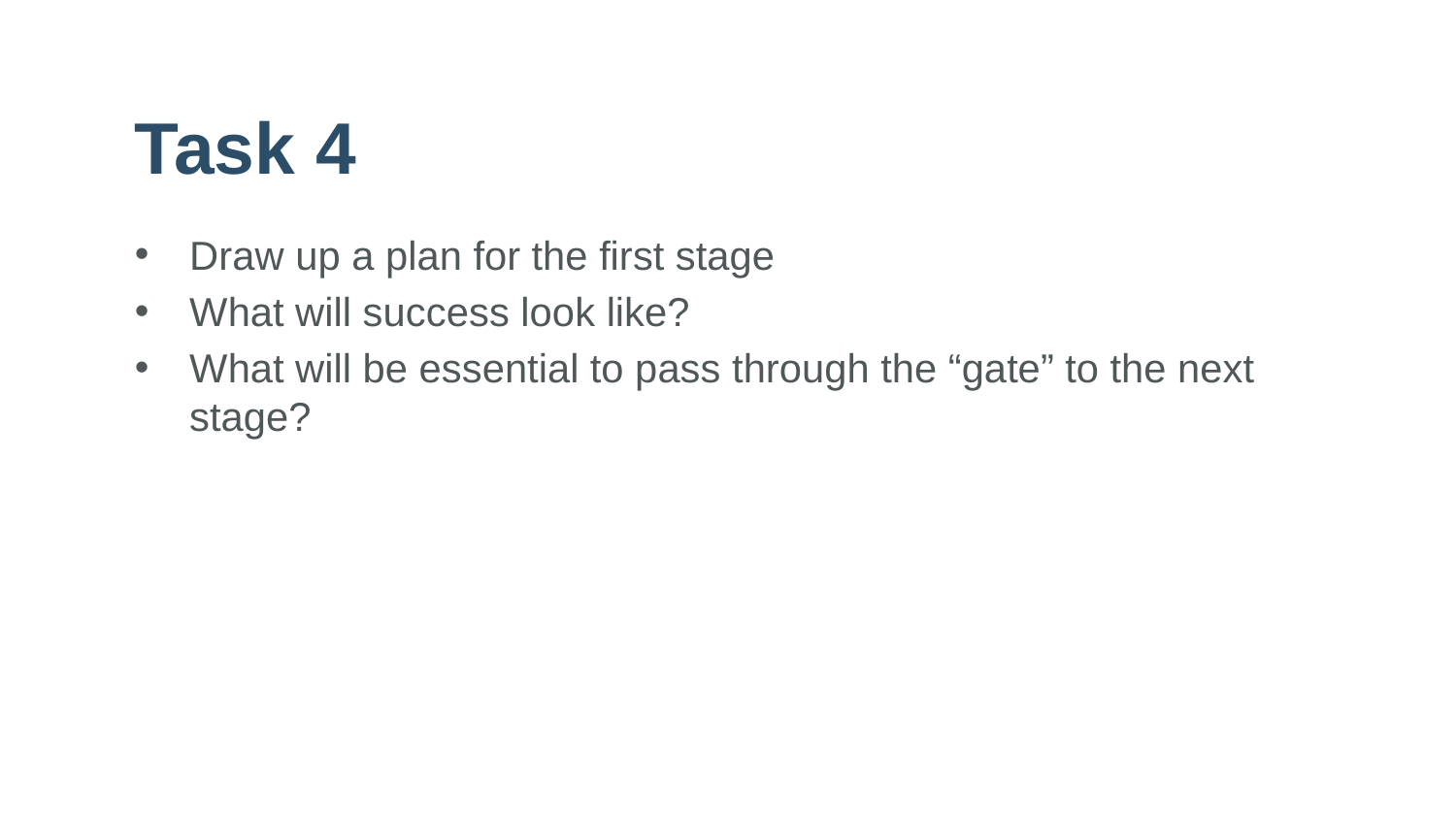

# Task 4
Draw up a plan for the first stage
What will success look like?
What will be essential to pass through the “gate” to the next stage?